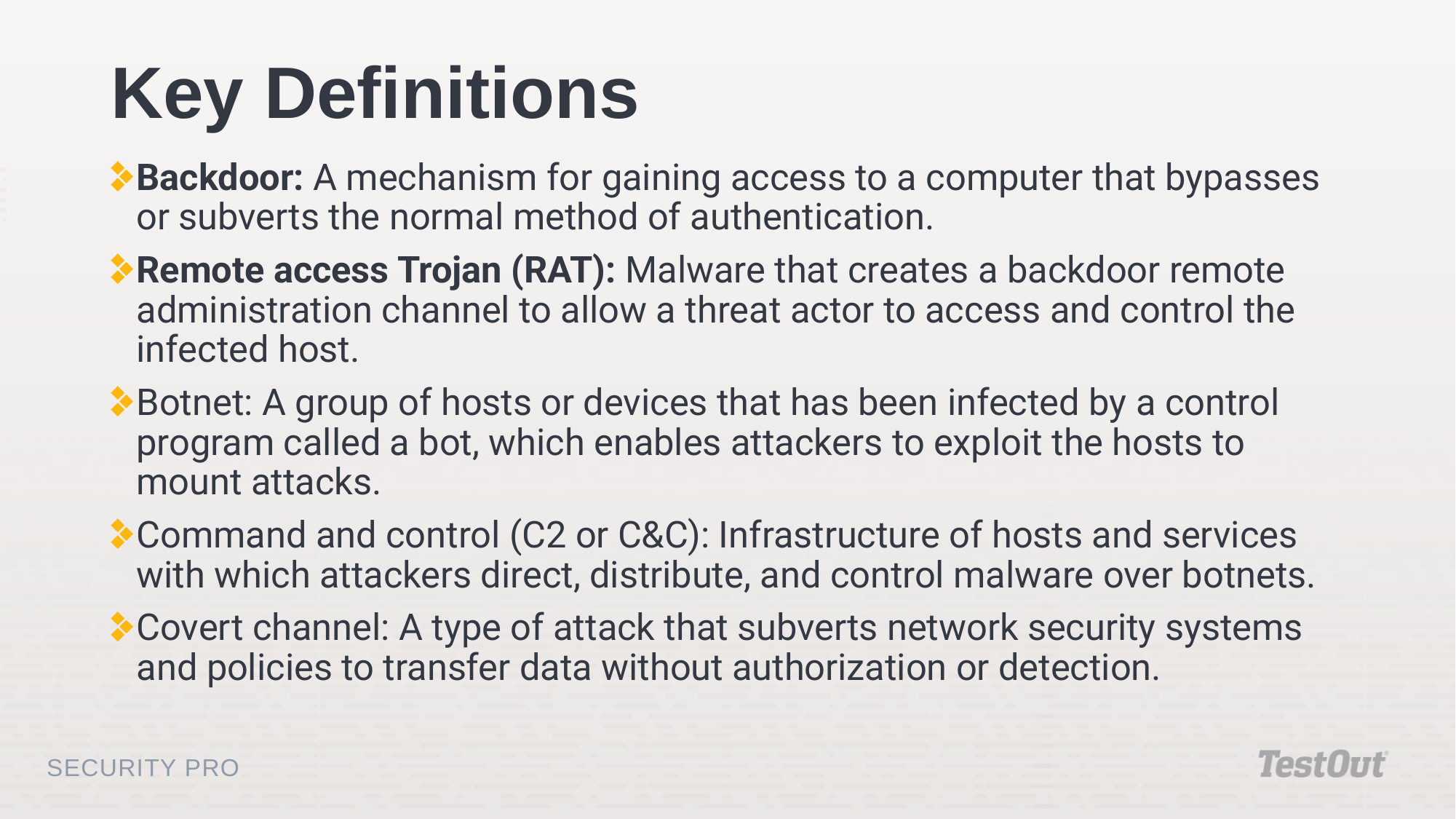

# Key Definitions
Backdoor: A mechanism for gaining access to a computer that bypasses or subverts the normal method of authentication.
Remote access Trojan (RAT): Malware that creates a backdoor remote administration channel to allow a threat actor to access and control the infected host.
Botnet: A group of hosts or devices that has been infected by a control program called a bot, which enables attackers to exploit the hosts to mount attacks.
Command and control (C2 or C&C): Infrastructure of hosts and services with which attackers direct, distribute, and control malware over botnets.
Covert channel: A type of attack that subverts network security systems and policies to transfer data without authorization or detection.
Security Pro